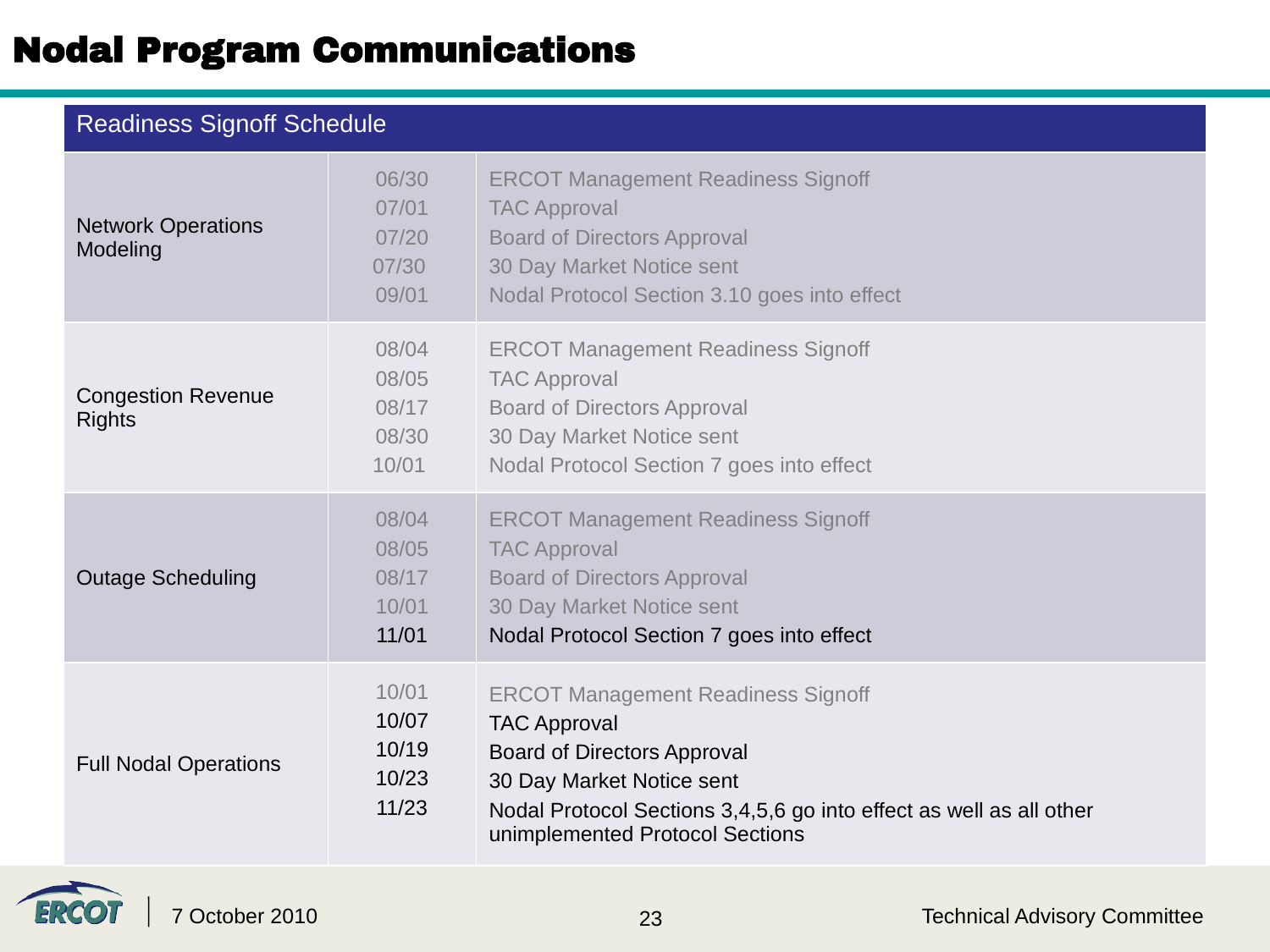

Nodal Program Communications
| Readiness Signoff Schedule |  |  |
| --- | --- | --- |
| Network Operations Modeling | 06/30 07/01 07/20 07/30 09/01 | ERCOT Management Readiness Signoff TAC Approval Board of Directors Approval 30 Day Market Notice sent Nodal Protocol Section 3.10 goes into effect |
| Congestion Revenue Rights | 08/04 08/05 08/17 08/30 10/01 | ERCOT Management Readiness Signoff TAC Approval Board of Directors Approval 30 Day Market Notice sent Nodal Protocol Section 7 goes into effect |
| Outage Scheduling | 08/04 08/05 08/17 10/01 11/01 | ERCOT Management Readiness Signoff TAC Approval Board of Directors Approval 30 Day Market Notice sent Nodal Protocol Section 7 goes into effect |
| Full Nodal Operations | 10/01 10/07 10/19 10/23 11/23 | ERCOT Management Readiness Signoff TAC Approval Board of Directors Approval 30 Day Market Notice sent Nodal Protocol Sections 3,4,5,6 go into effect as well as all other unimplemented Protocol Sections |
7 October 2010
Technical Advisory Committee